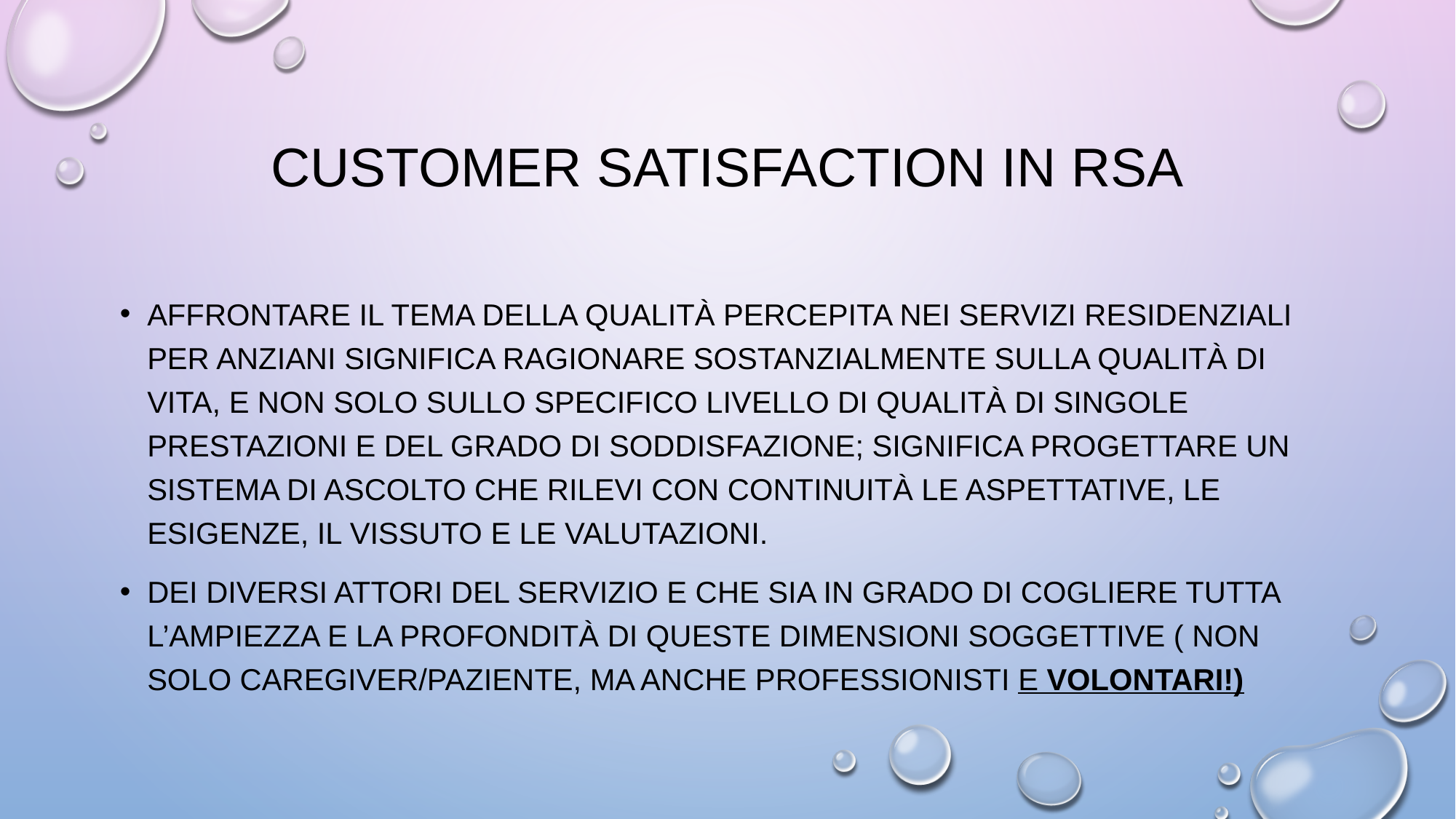

# Customer satisfaction in rsa
Affrontare il tema della qualità percepita nei servizi residenziali per anziani significa ragionare sostanzialmente sulla qualità di vita, e non solo sullo specifico livello di qualità di singole prestazioni e del grado di soddisfazione; significa progettare un sistema di ascolto che rilevi con continuità le aspettative, le esigenze, il vissuto e le valutazioni.
dei diversi attori del servizio e che sia in grado di cogliere tutta l’ampiezza e la profondità di queste dimensioni soggettive ( Non solo caregiver/paziente, ma anche professionisti e VOLOnTARI!)